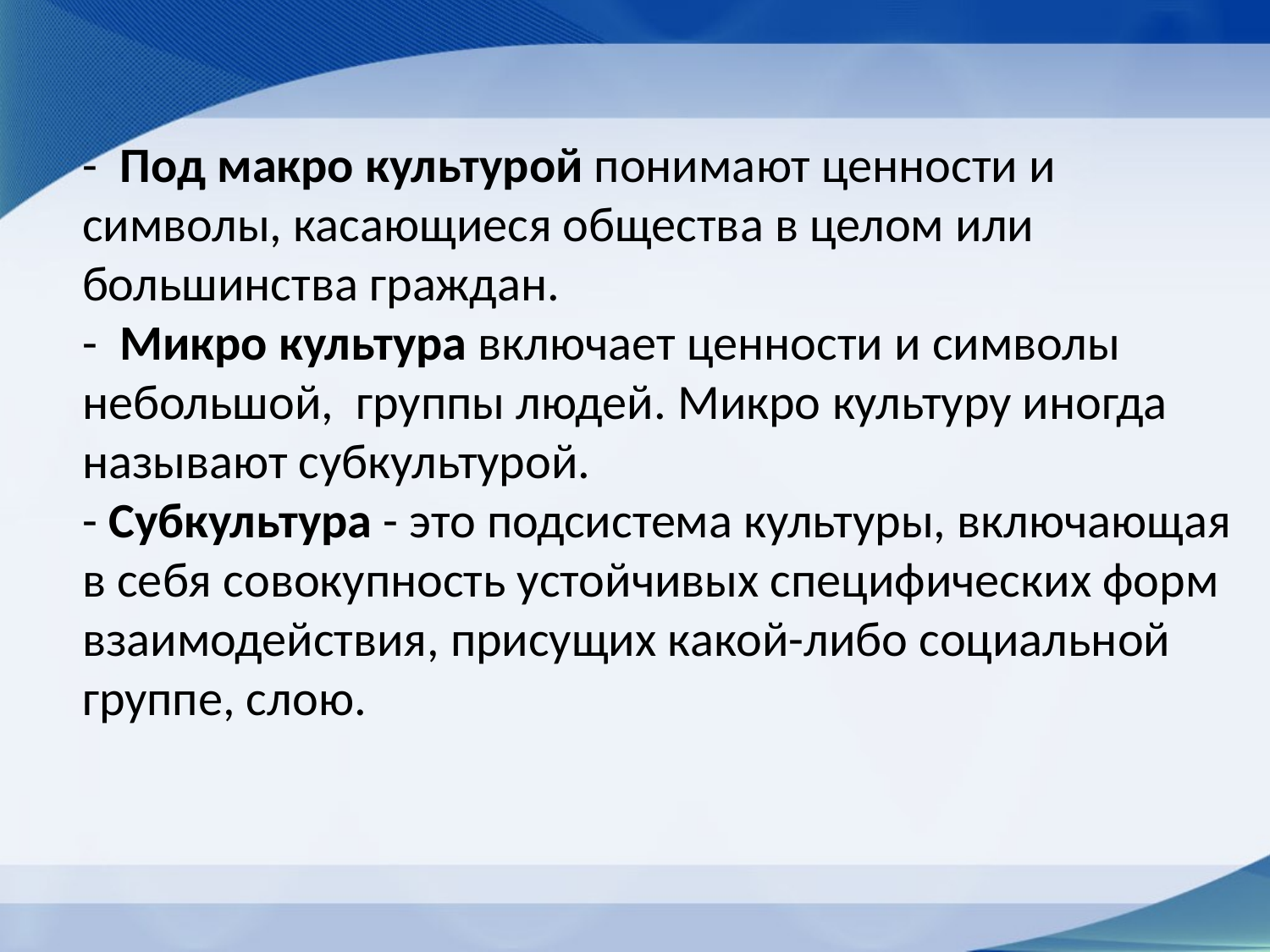

-  Под макро культурой понимают ценности и символы, касающиеся общества в целом или большинства граждан.
-  Микро культура включает ценности и символы небольшой,  группы людей. Микро культуру иногда называют субкультурой.
- Субкультура - это подсистема культуры, включающая в себя совокупность устойчивых специфических форм взаимодействия, присущих какой-либо социальной группе, слою.